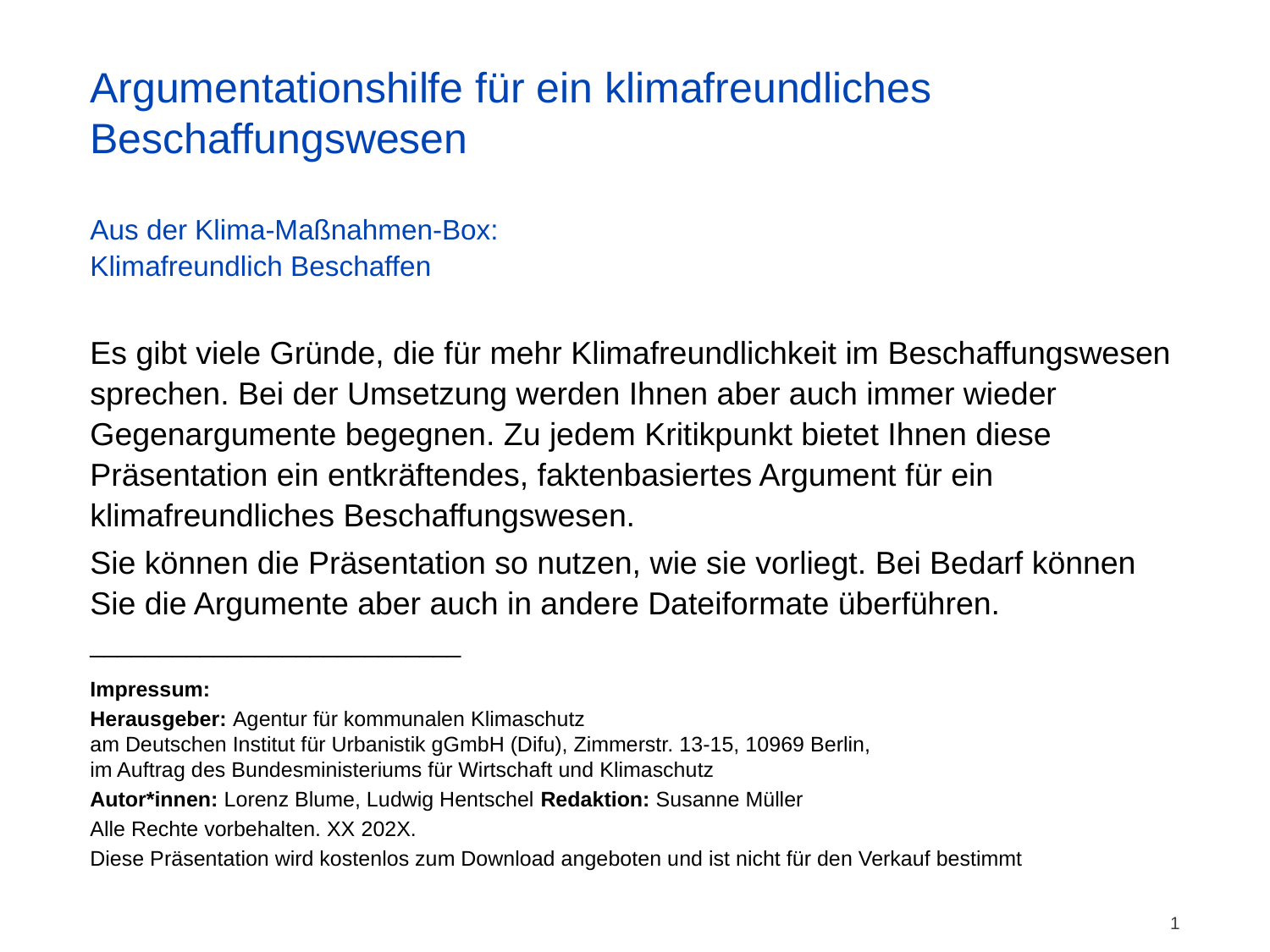

# Argumentationshilfe für ein klimafreundliches Beschaffungswesen
Aus der Klima-Maßnahmen-Box:
Klimafreundlich Beschaffen

Es gibt viele Gründe, die für mehr Klimafreundlichkeit im Beschaffungswesen sprechen. Bei der Umsetzung werden Ihnen aber auch immer wieder Gegenargumente begegnen. Zu jedem Kritikpunkt bietet Ihnen diese Präsentation ein entkräftendes, faktenbasiertes Argument für ein klimafreundliches Beschaffungswesen.
Sie können die Präsentation so nutzen, wie sie vorliegt. Bei Bedarf können Sie die Argumente aber auch in andere Dateiformate überführen.
___________________________
Impressum:
Herausgeber: Agentur für kommunalen Klimaschutz
am Deutschen Institut für Urbanistik gGmbH (Difu), Zimmerstr. 13-15, 10969 Berlin,
im Auftrag des Bundesministeriums für Wirtschaft und Klimaschutz
Autor*innen: Lorenz Blume, Ludwig Hentschel Redaktion: Susanne Müller
Alle Rechte vorbehalten. XX 202X.
Diese Präsentation wird kostenlos zum Download angeboten und ist nicht für den Verkauf bestimmt